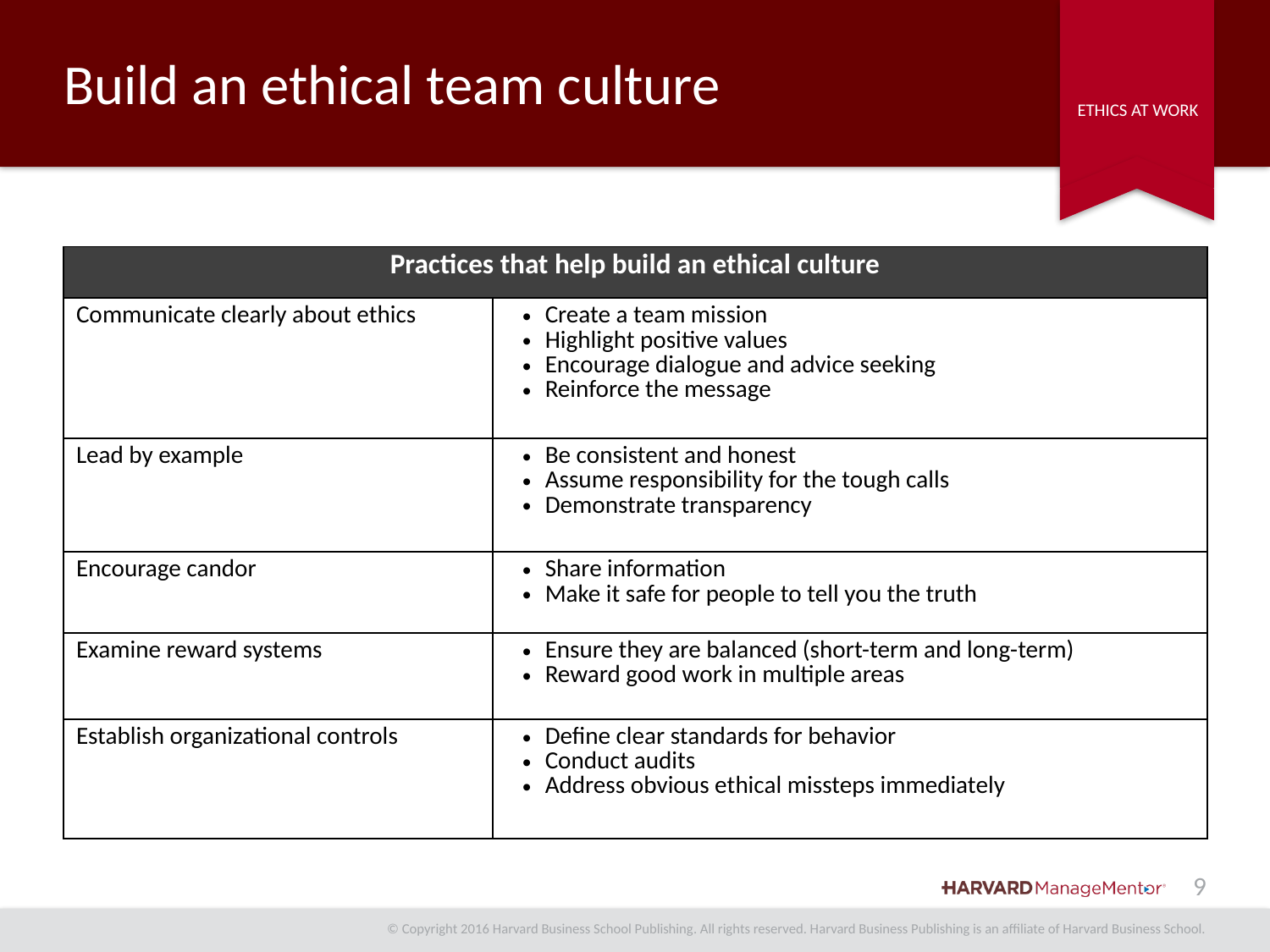

# Build an ethical team culture
| Practices that help build an ethical culture |  |
| --- | --- |
| Communicate clearly about ethics | Create a team mission Highlight positive values Encourage dialogue and advice seeking Reinforce the message |
| Lead by example | Be consistent and honest Assume responsibility for the tough calls Demonstrate transparency |
| Encourage candor | Share information Make it safe for people to tell you the truth |
| Examine reward systems | Ensure they are balanced (short-term and long-term) Reward good work in multiple areas |
| Establish organizational controls | Define clear standards for behavior Conduct audits Address obvious ethical missteps immediately |